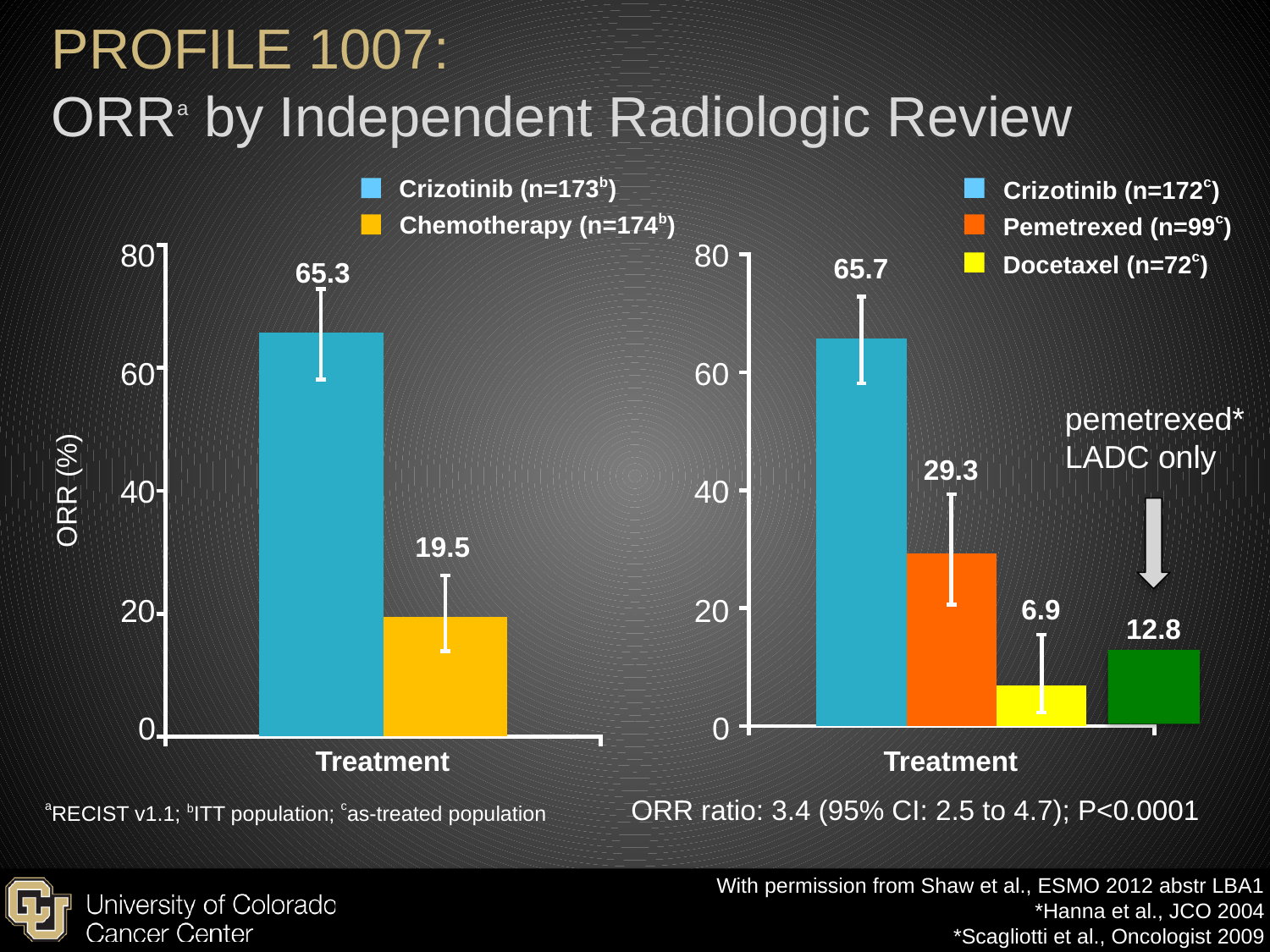

# PROFILE 1007: ORRa by Independent Radiologic Review
Crizotinib (n=173b)
Crizotinib (n=172c)

### Chart

| Category | Crizotinib | Pemetrexed | Docetaxel  |
|---|---|---|---|
Pemetrexed (n=99c)

80
Docetaxel (n=72c)
65.7

60
29.3
40
20
6.9
0
Treatment

Chemotherapy (n=174b)

80

### Chart

| Category | Crizotinib | Chemotherapy |
|---|---|---|
65.3
60
pemetrexed*
LADC only
40
ORR (%)

19.5
20
12.8

0
Treatment
ORR ratio: 3.4 (95% CI: 2.5 to 4.7); P<0.0001
aRECIST v1.1; bITT population; cas-treated population
With permission from Shaw et al., ESMO 2012 abstr LBA1
*Hanna et al., JCO 2004
*Scagliotti et al., Oncologist 2009